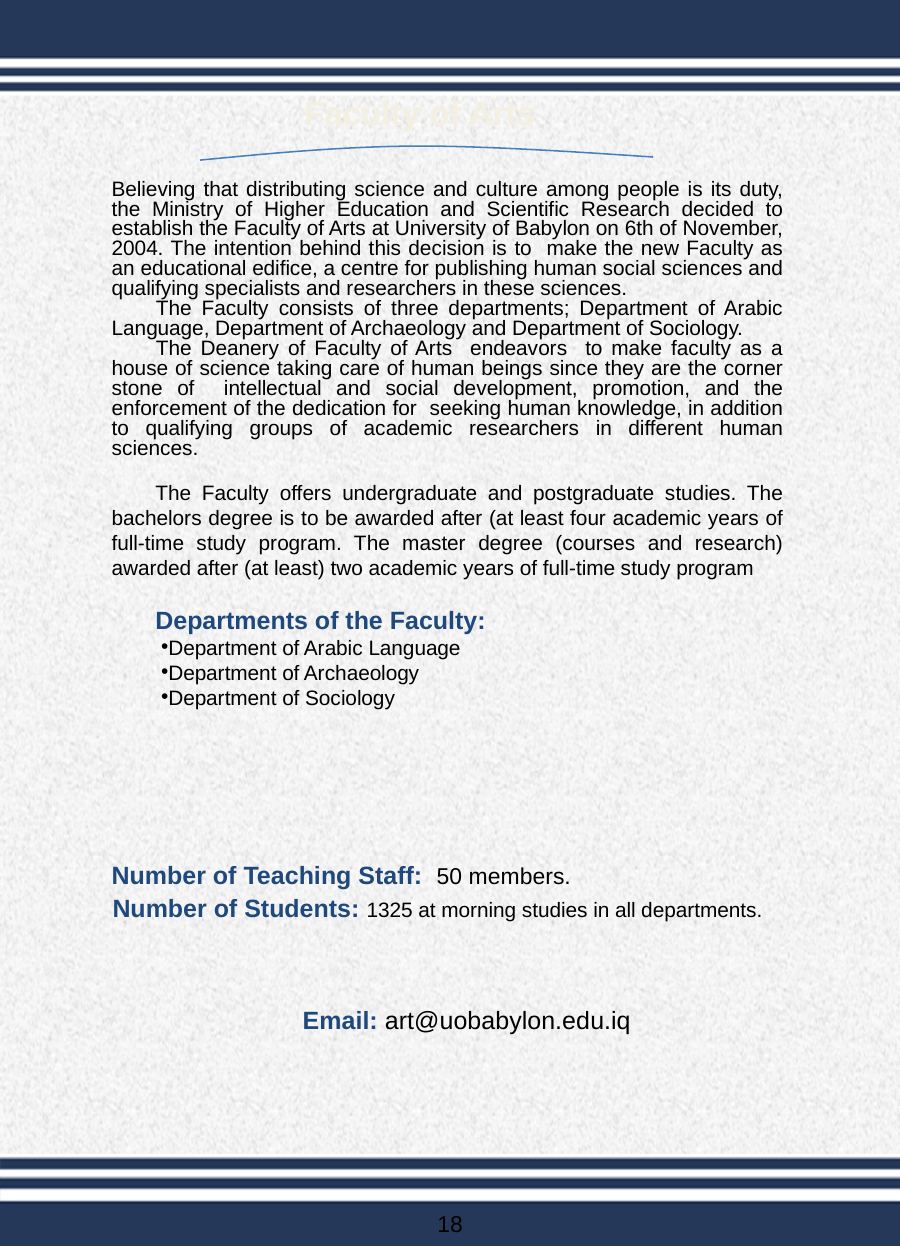

Faculty of Arts

Believing that distributing science and culture among people is its duty, the Ministry of Higher Education and Scientific Research decided to establish the Faculty of Arts at University of Babylon on 6th of November, 2004. The intention behind this decision is to  make the new Faculty as an educational edifice, a centre for publishing human social sciences and qualifying specialists and researchers in these sciences.
The Faculty consists of three departments; Department of Arabic Language, Department of Archaeology and Department of Sociology.
The Deanery of Faculty of Arts  endeavors  to make faculty as a house of science taking care of human beings since they are the corner stone of  intellectual and social development, promotion, and the enforcement of the dedication for  seeking human knowledge, in addition to qualifying groups of academic researchers in different human sciences.

The Faculty offers undergraduate and postgraduate studies. The bachelors degree is to be awarded after (at least four academic years of full-time study program. The master degree (courses and research) awarded after (at least) two academic years of full-time study program

Departments of the Faculty:
Department of Arabic Language
Department of Archaeology
Department of Sociology

Number of Teaching Staff:  50 members.
Number of Students: 1325 at morning studies in all departments.
Email: art@uobabylon.edu.iq
18